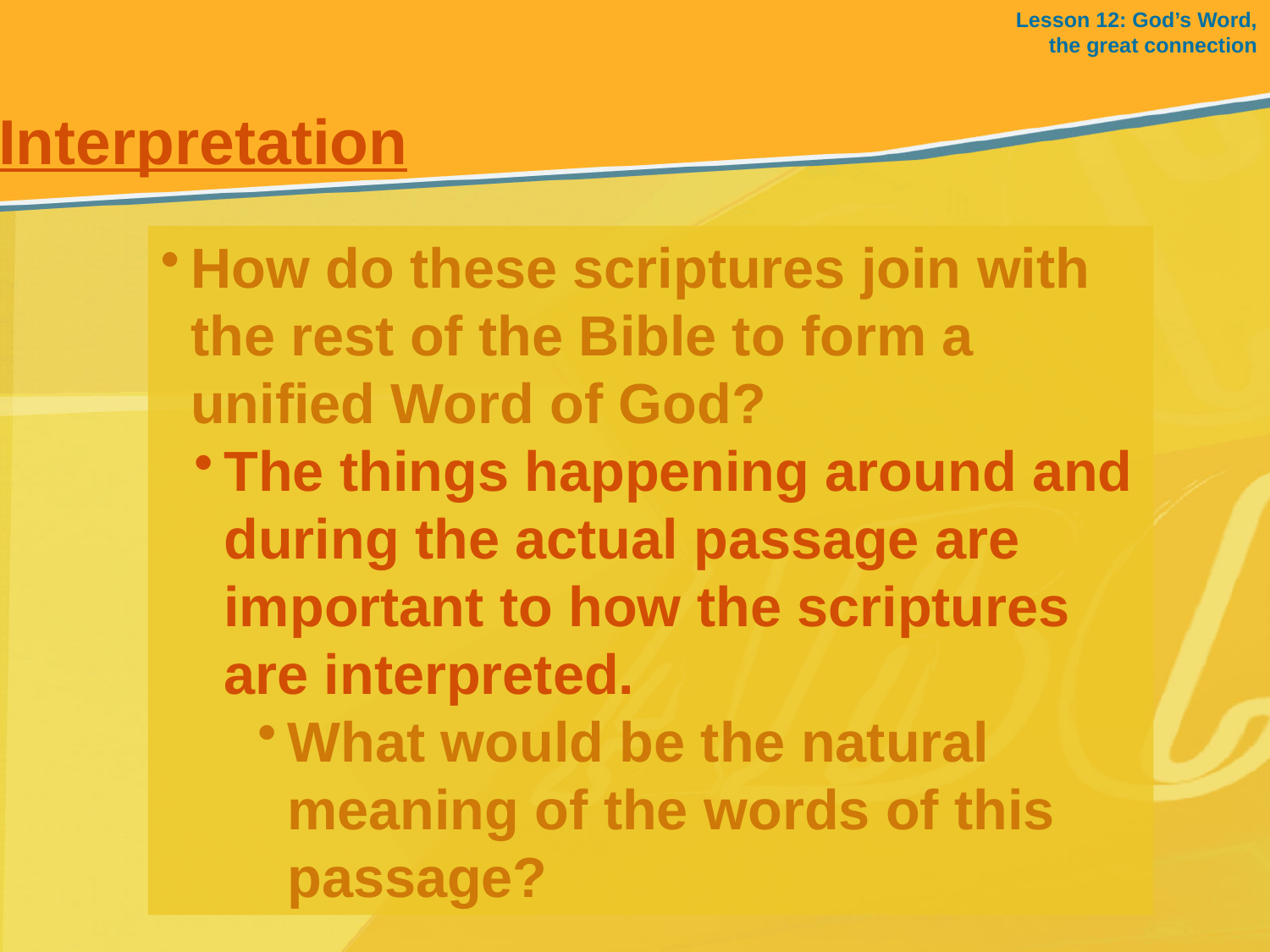

Lesson 12: God’s Word, the great connection
Interpretation
How do these scriptures join with the rest of the Bible to form a unified Word of God?
The things happening around and during the actual passage are important to how the scriptures are interpreted.
What would be the natural meaning of the words of this passage?